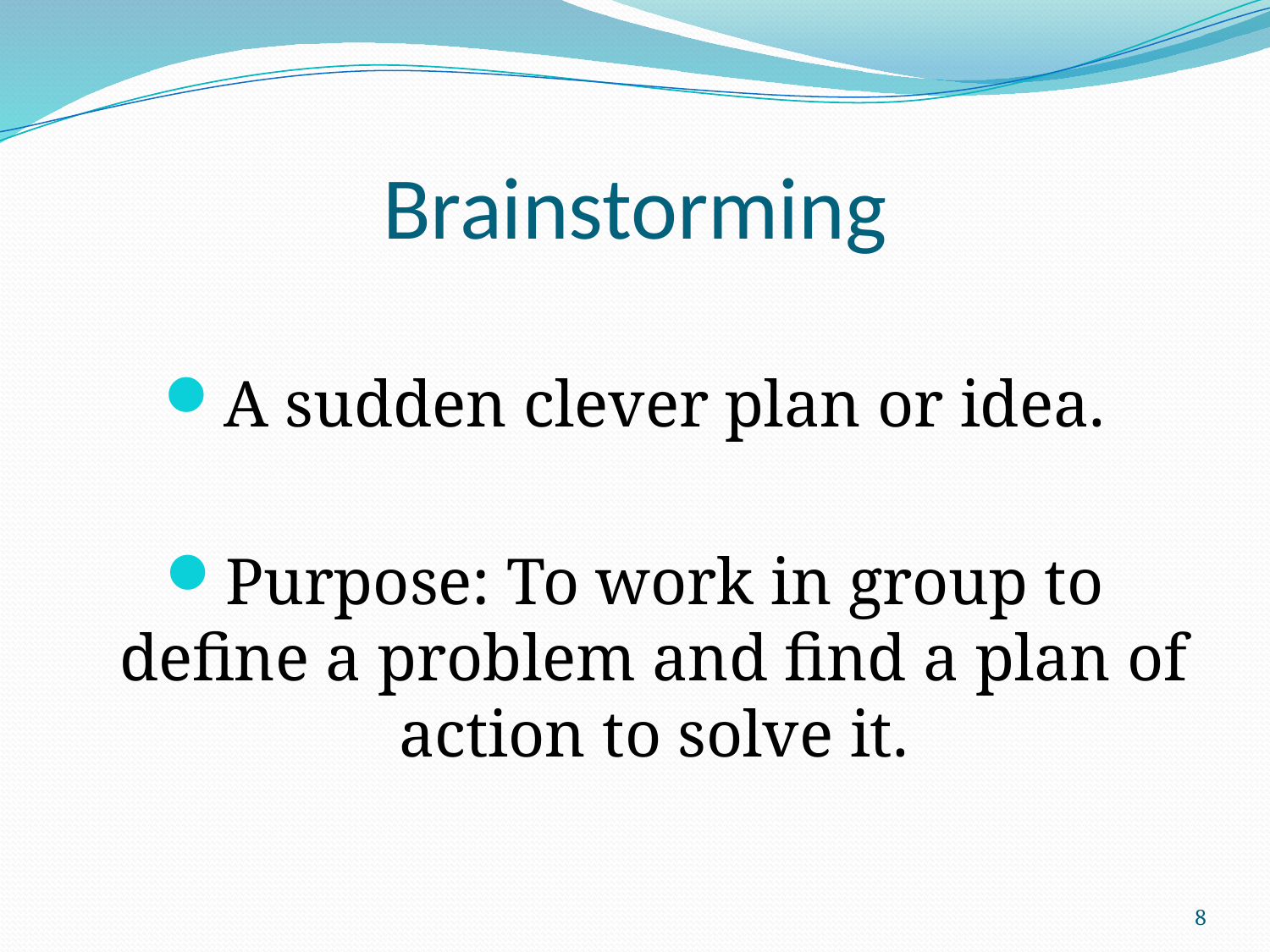

# Brainstorming

A sudden clever plan or idea.

Purpose: To work in group to define a problem and find a plan of action to solve it.
8